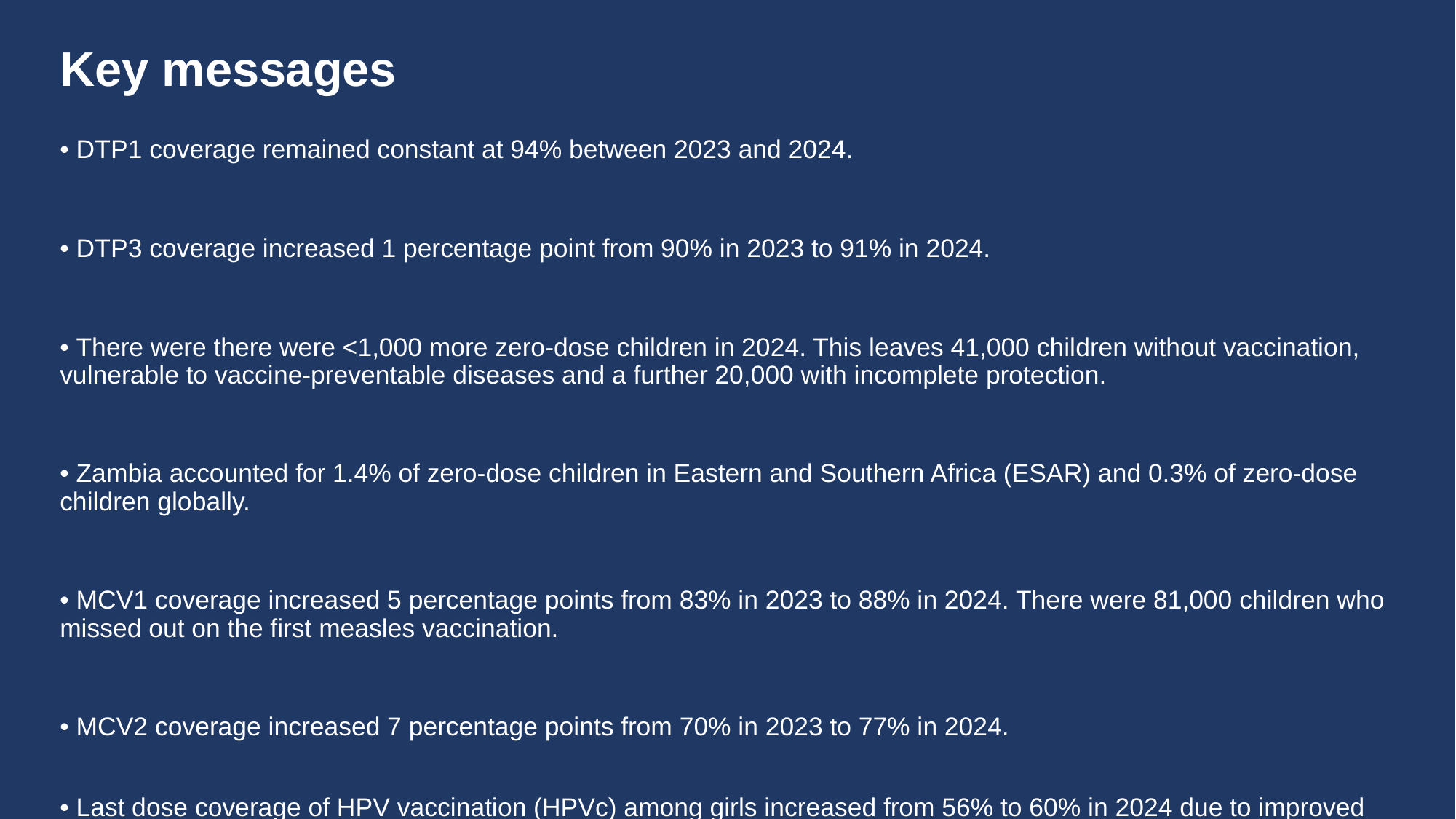

# Key messages
• DTP1 coverage remained constant at 94% between 2023 and 2024.

• DTP3 coverage increased 1 percentage point from 90% in 2023 to 91% in 2024.

• There were there were <1,000 more zero-dose children in 2024. This leaves 41,000 children without vaccination, vulnerable to vaccine-preventable diseases and a further 20,000 with incomplete protection.

• Zambia accounted for 1.4% of zero-dose children in Eastern and Southern Africa (ESAR) and 0.3% of zero-dose children globally.

• MCV1 coverage increased 5 percentage points from 83% in 2023 to 88% in 2024. There were 81,000 children who missed out on the first measles vaccination.

• MCV2 coverage increased 7 percentage points from 70% in 2023 to 77% in 2024.

• Last dose coverage of HPV vaccination (HPVc) among girls increased from 56% to 60% in 2024 due to improved programme performance.